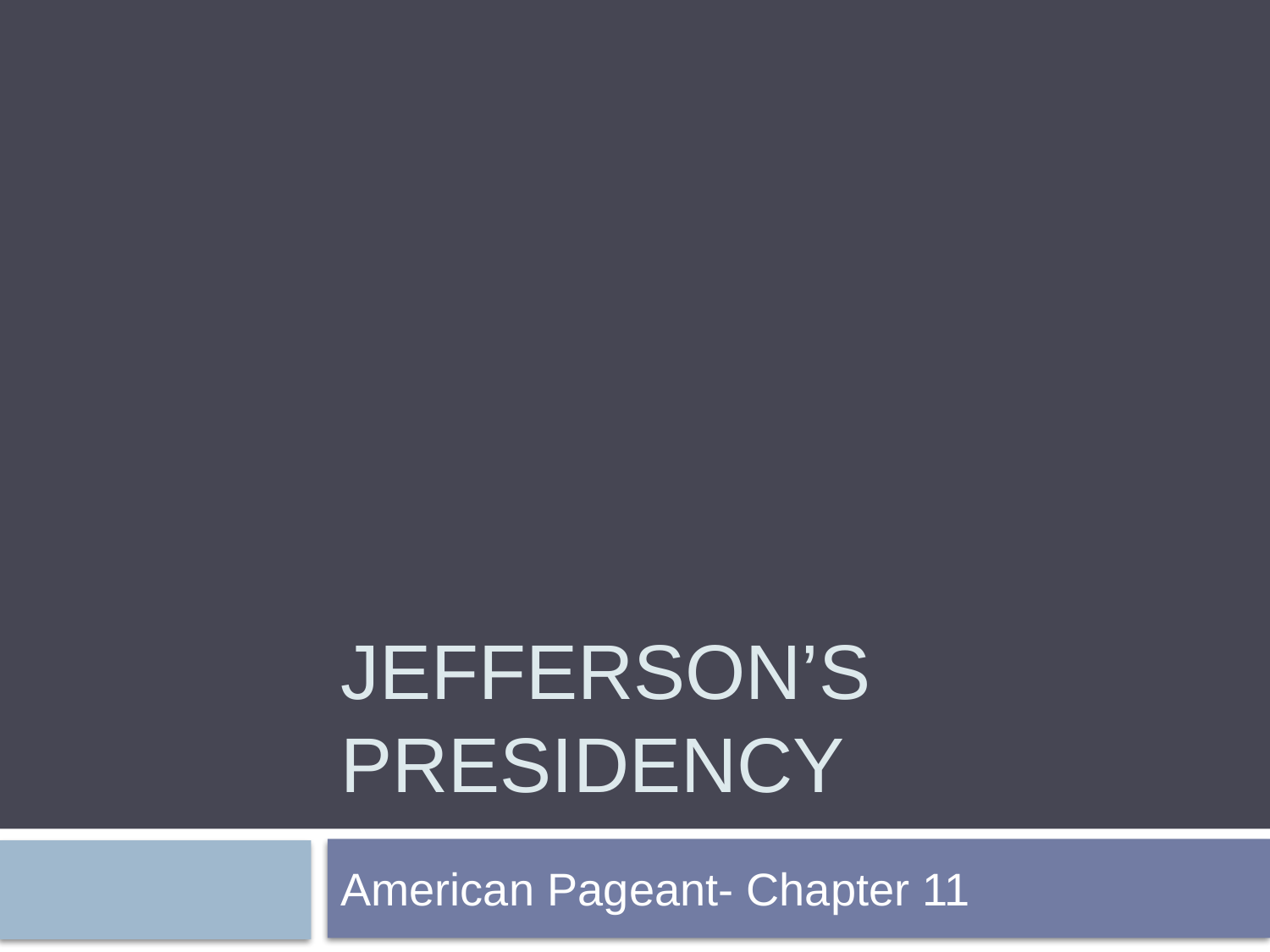

# Jefferson’s Presidency
American Pageant- Chapter 11